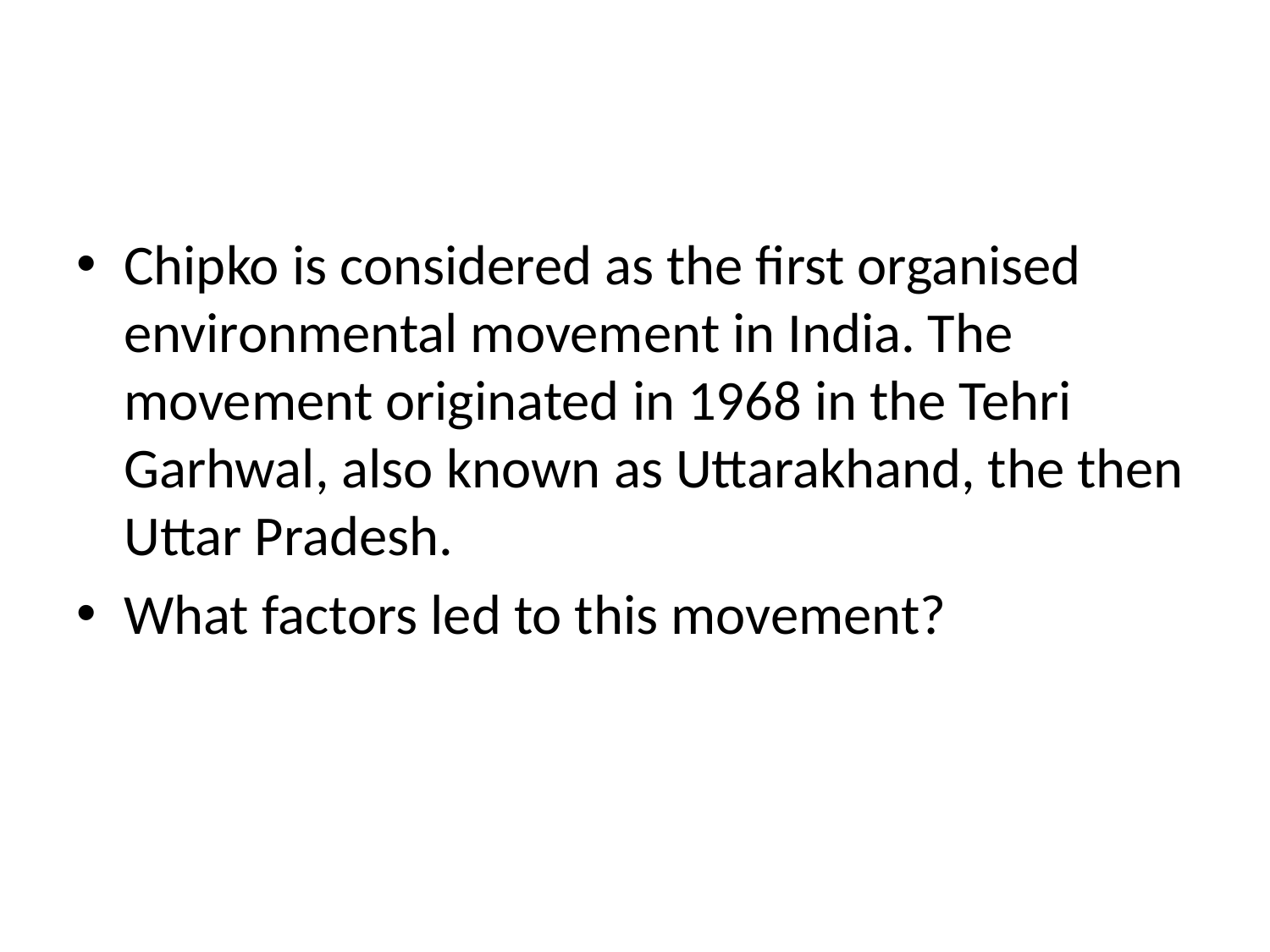

#
Chipko is considered as the first organised environmental movement in India. The movement originated in 1968 in the Tehri Garhwal, also known as Uttarakhand, the then Uttar Pradesh.
What factors led to this movement?